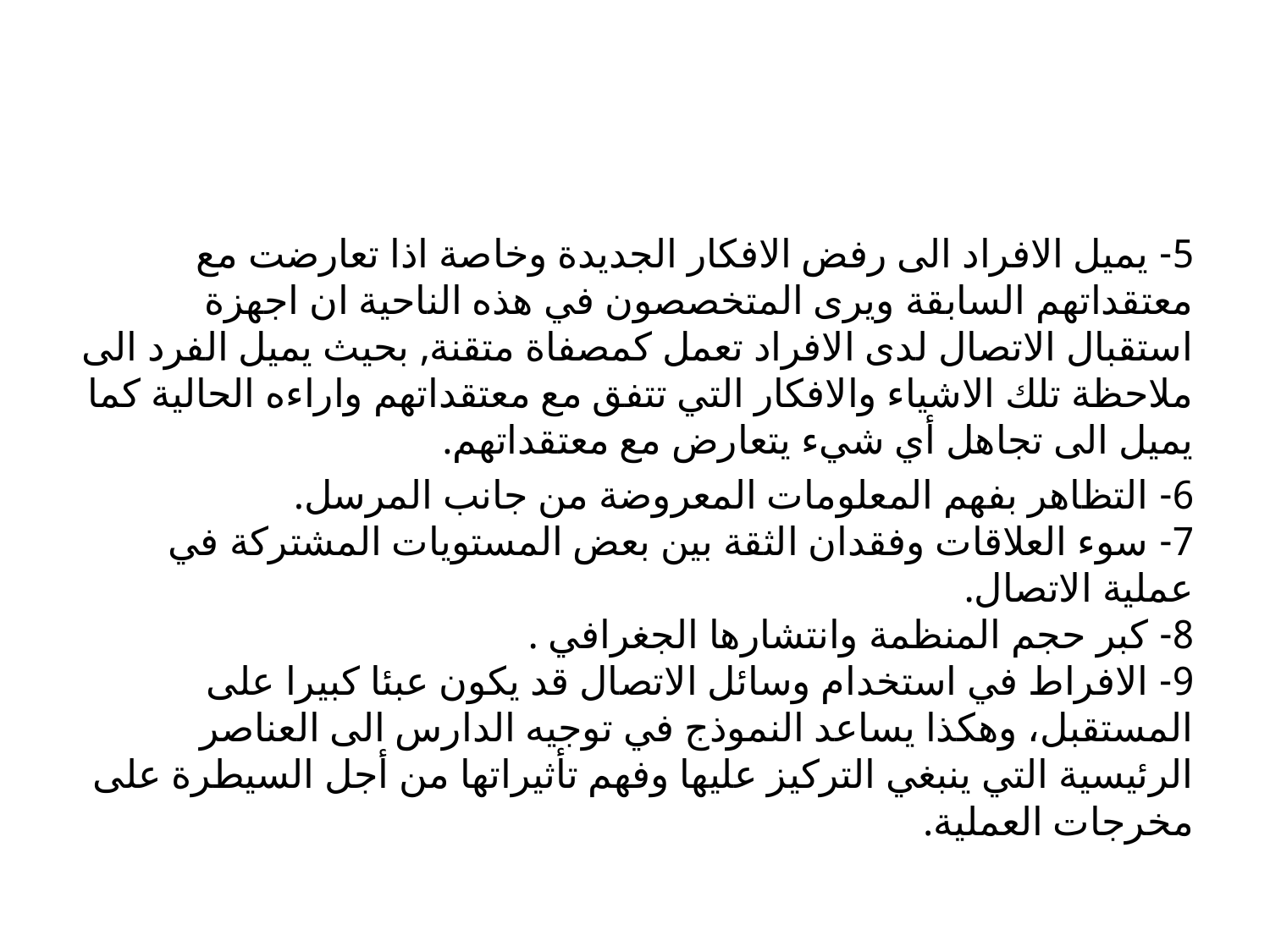

5- يميل الافراد الى رفض الافكار الجديدة وخاصة اذا تعارضت مع معتقداتهم السابقة ويرى المتخصصون في هذه الناحية ان اجهزة استقبال الاتصال لدى الافراد تعمل كمصفاة متقنة, بحيث يميل الفرد الى ملاحظة تلك الاشياء والافكار التي تتفق مع معتقداتهم واراءه الحالية كما يميل الى تجاهل أي شيء يتعارض مع معتقداتهم.
6- التظاهر بفهم المعلومات المعروضة من جانب المرسل.
7- سوء العلاقات وفقدان الثقة بين بعض المستويات المشتركة في عملية الاتصال.
8- كبر حجم المنظمة وانتشارها الجغرافي .
9- الافراط في استخدام وسائل الاتصال قد يكون عبئا كبيرا على المستقبل، وهكذا يساعد النموذج في توجيه الدارس الى العناصر الرئيسية التي ينبغي التركيز عليها وفهم تأثيراتها من أجل السيطرة على مخرجات العملية.